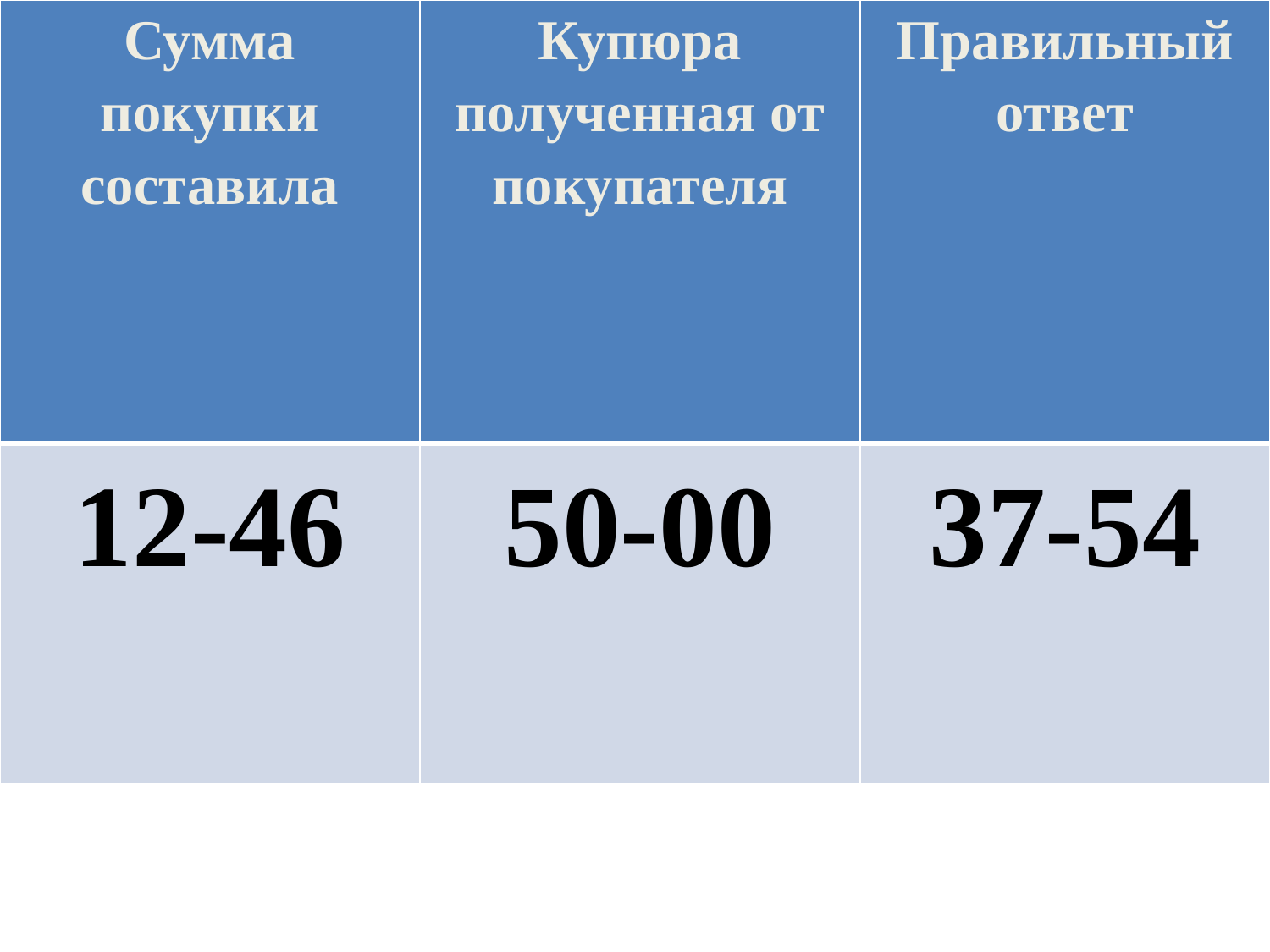

| Сумма покупки составила | Купюра полученная от покупателя | Правильный ответ |
| --- | --- | --- |
| 12-46 | 50-00 | 37-54 |
#